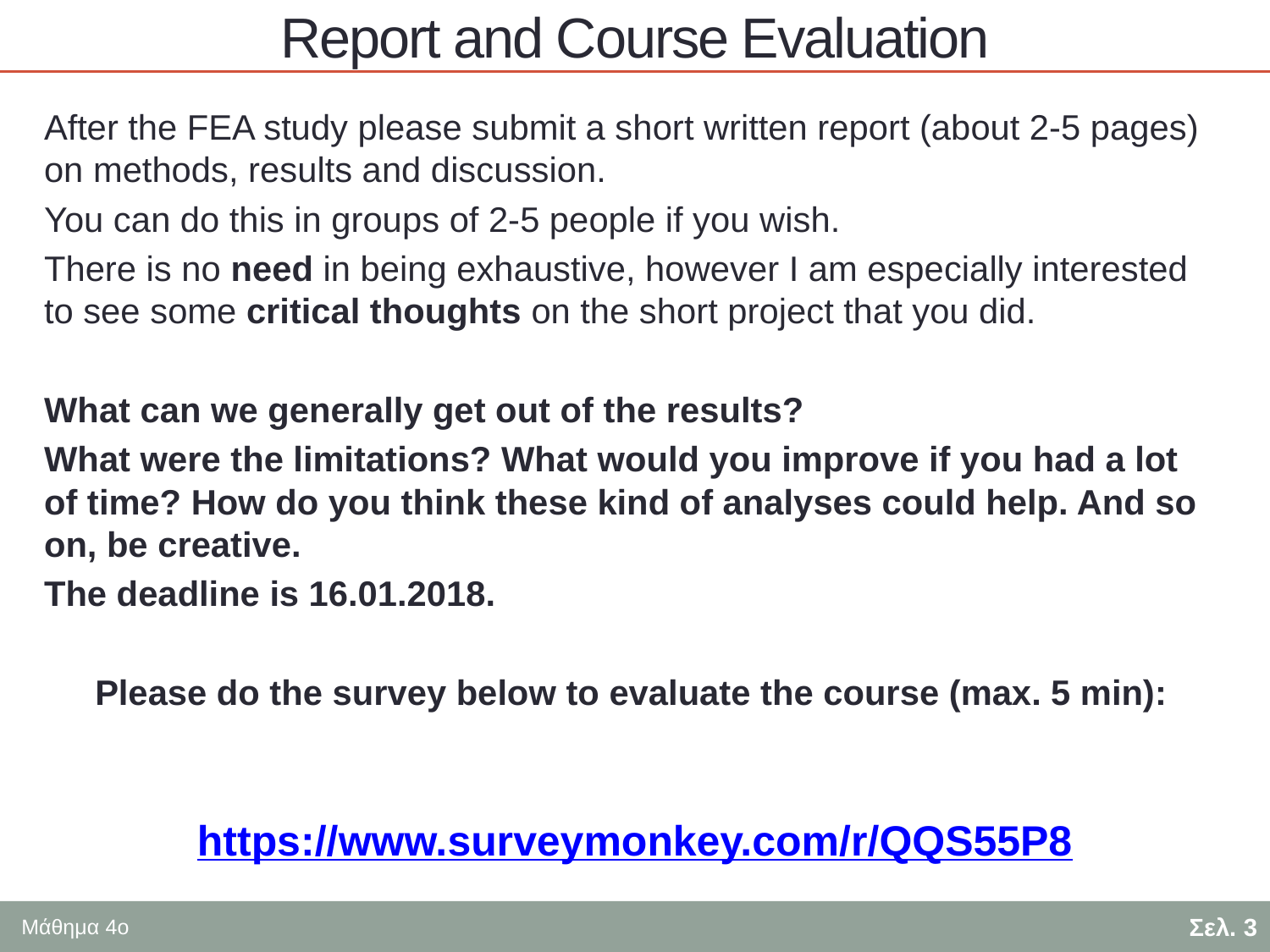

# Report and Course Evaluation
After the FEA study please submit a short written report (about 2-5 pages) on methods, results and discussion.
You can do this in groups of 2-5 people if you wish.
There is no need in being exhaustive, however I am especially interested to see some critical thoughts on the short project that you did.

What can we generally get out of the results?
What were the limitations? What would you improve if you had a lot of time? How do you think these kind of analyses could help. And so on, be creative.
The deadline is 16.01.2018.

Please do the survey below to evaluate the course (max. 5 min):
https://www.surveymonkey.com/r/QQS55P8
Σελ. 3